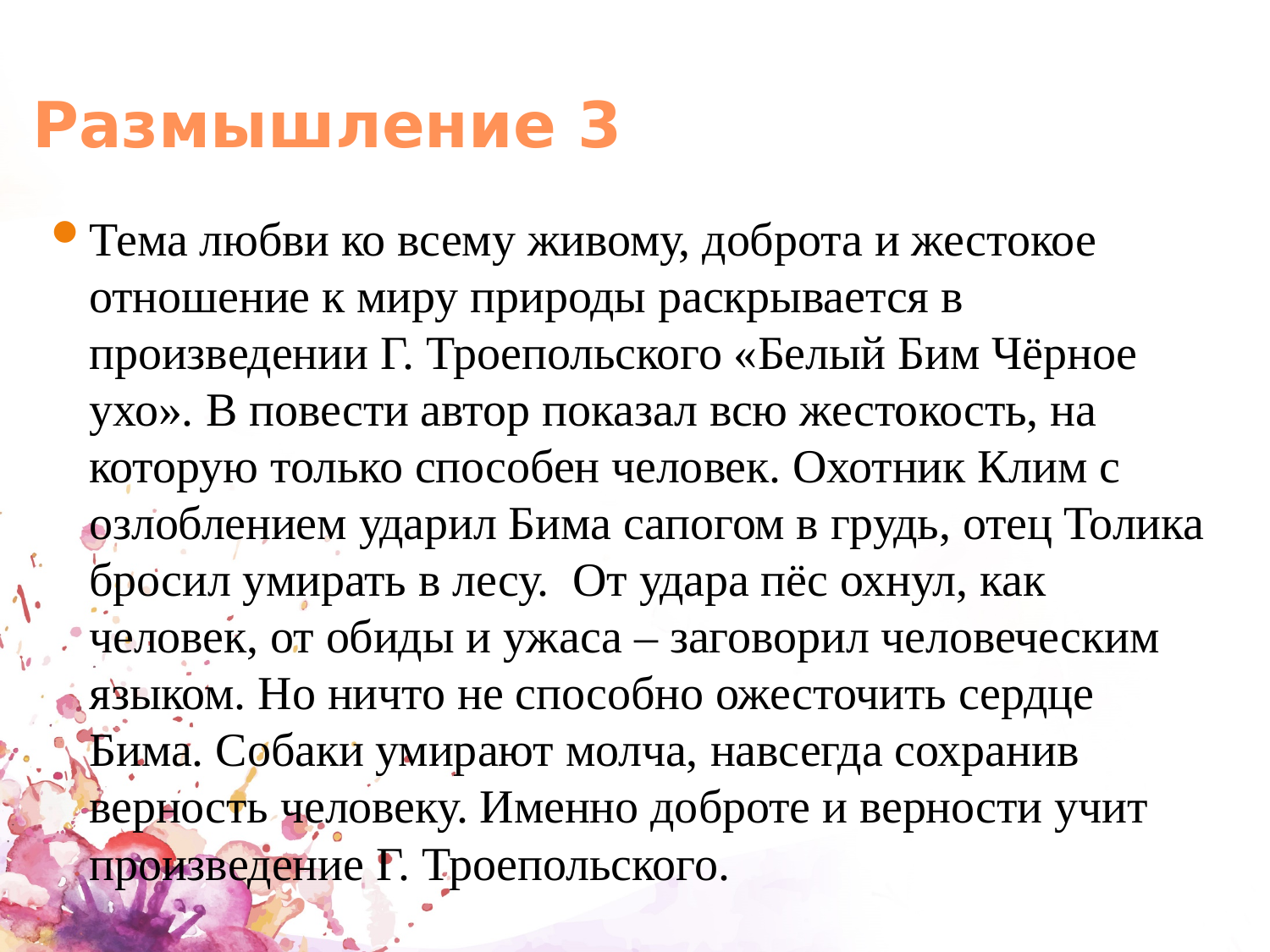

# Размышление 3
Тема любви ко всему живому, доброта и жестокое отношение к миру природы раскрывается в произведении Г. Троепольского «Белый Бим Чёрное ухо». В повести автор показал всю жестокость, на которую только способен человек. Охотник Клим с озлоблением ударил Бима сапогом в грудь, отец Толика бросил умирать в лесу.  От удара пёс охнул, как человек, от обиды и ужаса – заговорил человеческим языком. Но ничто не способно ожесточить сердце Бима. Собаки умирают молча, навсегда сохранив верность человеку. Именно доброте и верности учит произведение Г. Троепольского.